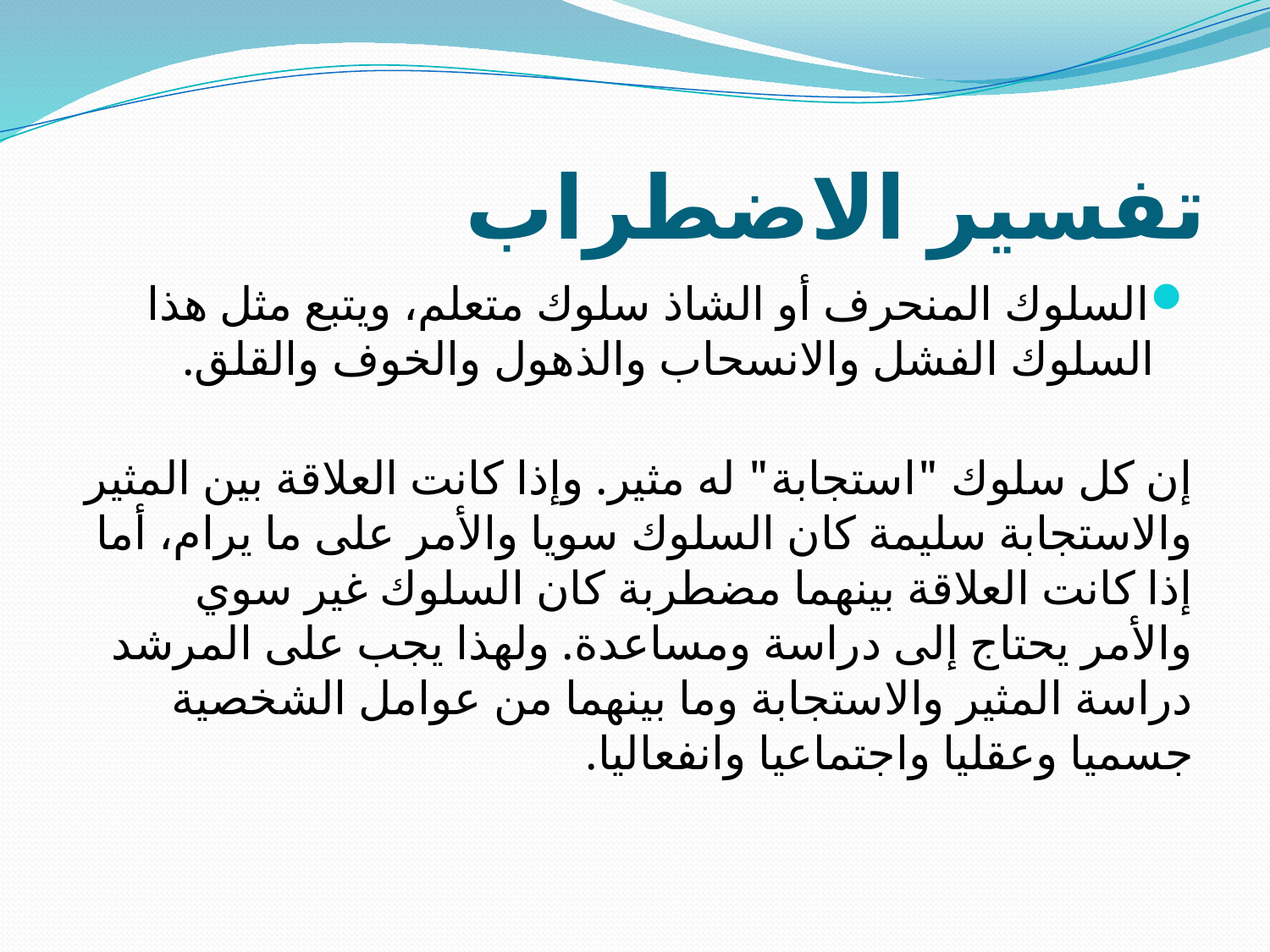

# تفسير الاضطراب
السلوك المنحرف أو الشاذ سلوك متعلم، ويتبع مثل هذا السلوك الفشل والانسحاب والذهول والخوف والقلق.
إن كل سلوك "استجابة" له مثير. وإذا كانت العلاقة بين المثير والاستجابة سليمة كان السلوك سويا والأمر على ما يرام، أما إذا كانت العلاقة بينهما مضطربة كان السلوك غير سوي والأمر يحتاج إلى دراسة ومساعدة. ولهذا يجب على المرشد دراسة المثير والاستجابة وما بينهما من عوامل الشخصية جسميا وعقليا واجتماعيا وانفعاليا.